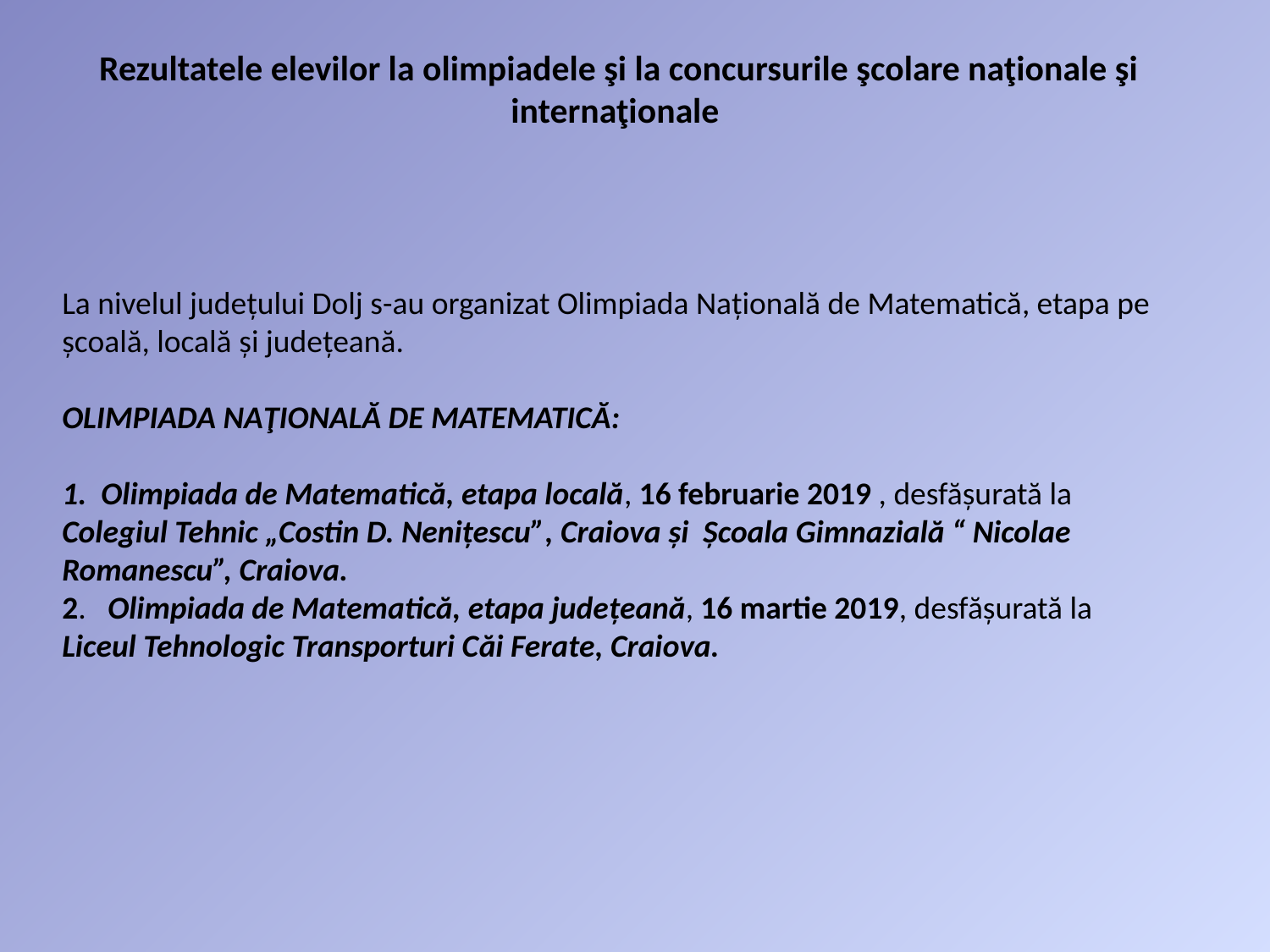

Rezultatele elevilor la olimpiadele şi la concursurile şcolare naţionale şi internaţionale

La nivelul judeţului Dolj s-au organizat Olimpiada Naţională de Matematică, etapa pe şcoală, locală şi judeţeană.

OLIMPIADA NAŢIONALĂ DE MATEMATICĂ:

1.  Olimpiada de Matematică, etapa locală, 16 februarie 2019 , desfășurată la Colegiul Tehnic „Costin D. Neniţescu”, Craiova şi  Şcoala Gimnazială “ Nicolae Romanescu”, Craiova.
2.   Olimpiada de Matematică, etapa județeană, 16 martie 2019, desfășurată la Liceul Tehnologic Transporturi Căi Ferate, Craiova.